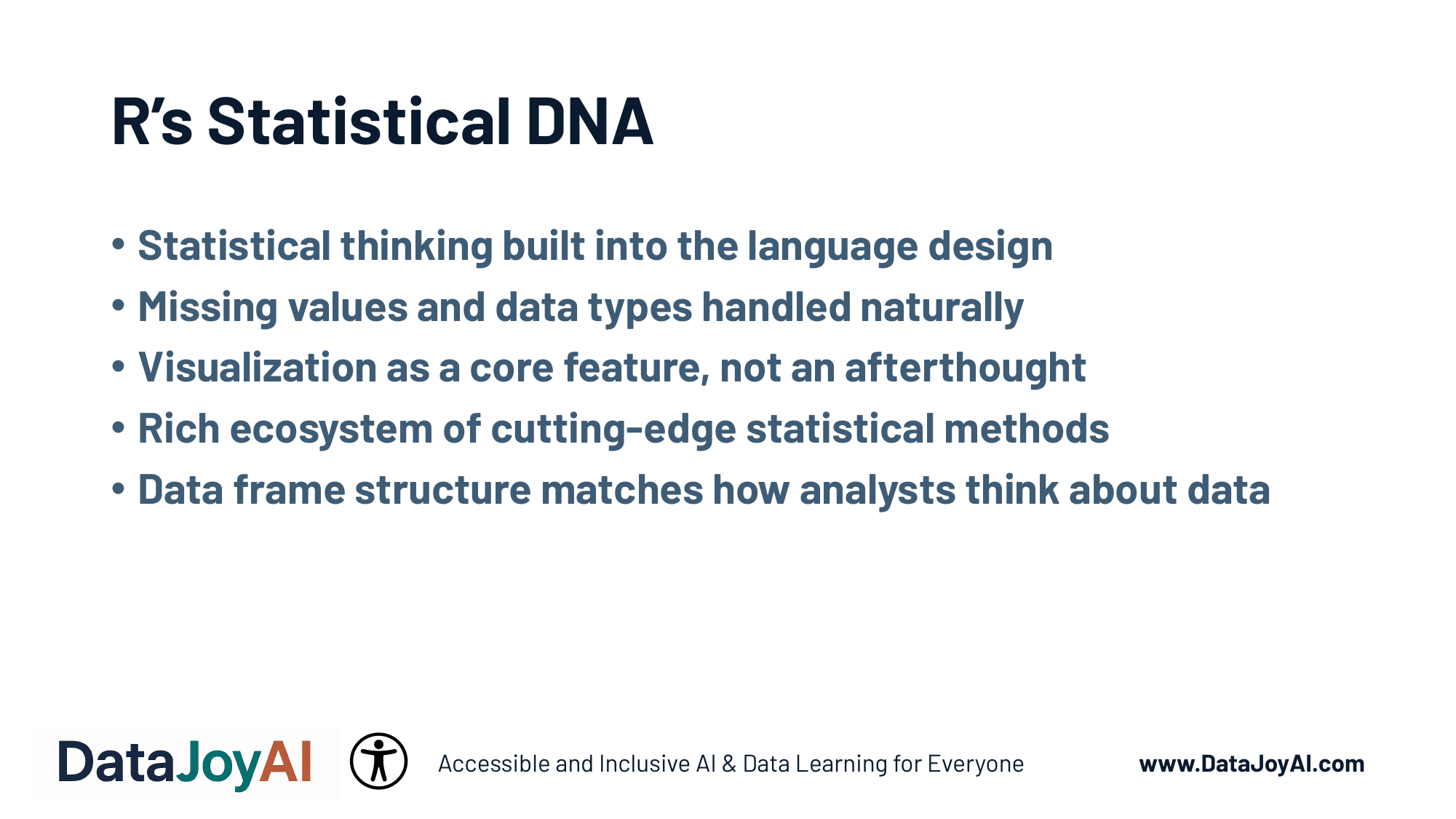

# R’s Statistical DNA
Statistical thinking built into the language design
Missing values and data types handled naturally
Visualization as a core feature, not an afterthought
Rich ecosystem of cutting-edge statistical methods
Data frame structure matches how analysts think about data